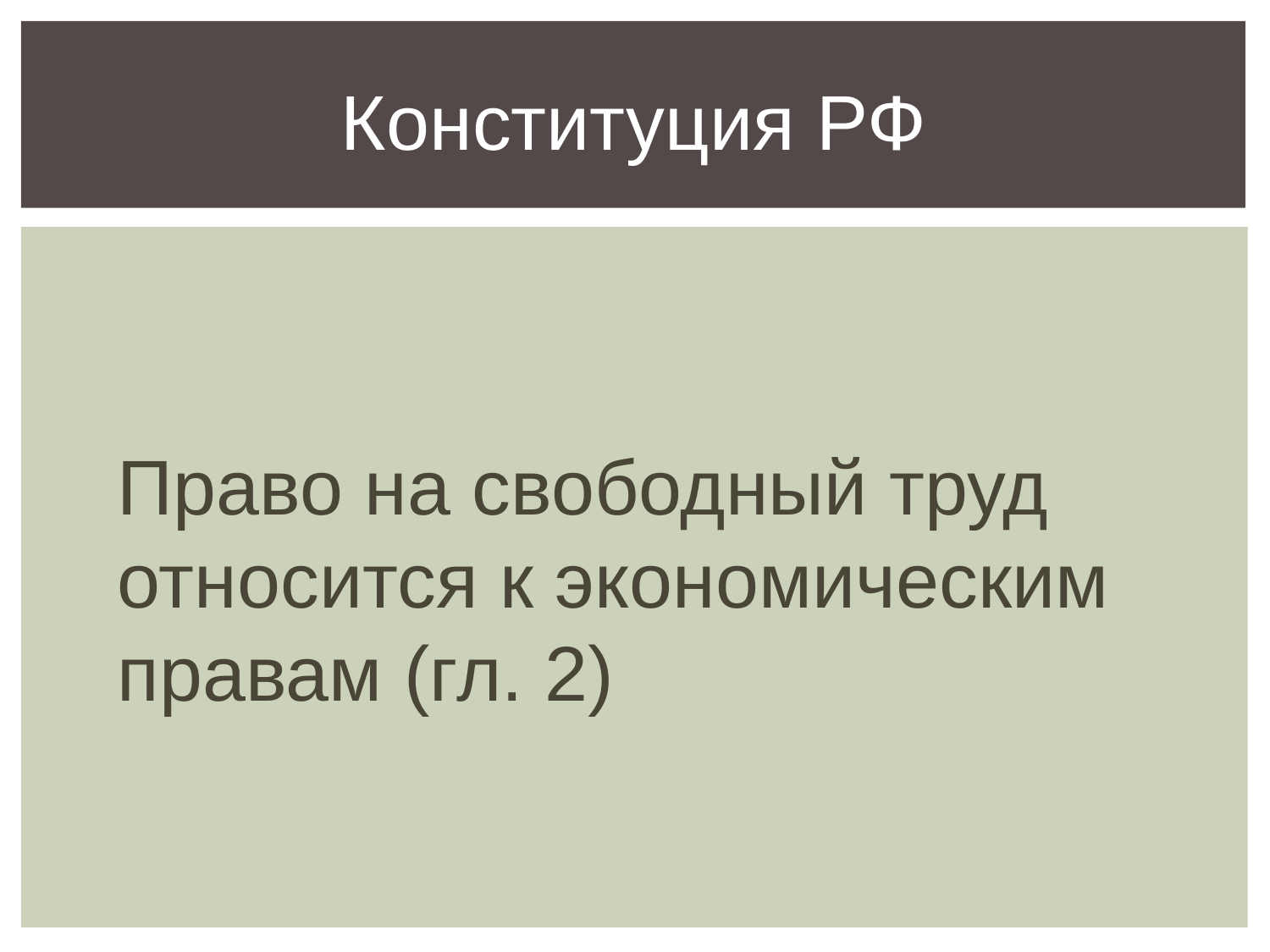

Конституция РФ
Право на свободный труд относится к экономическим правам (гл. 2)